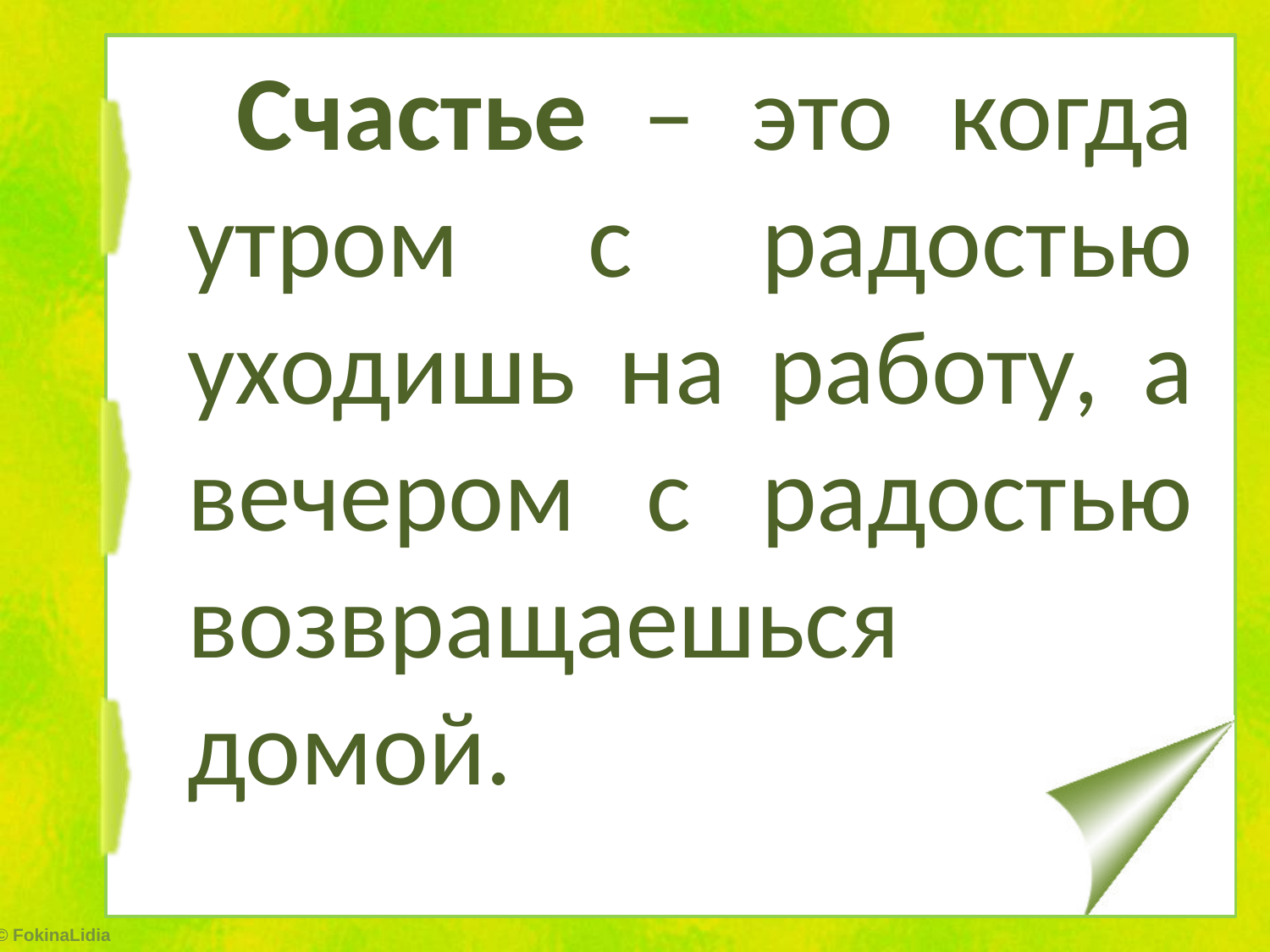

# Счастье – это когда утром с радостью уходишь на работу, а вечером с радостью возвращаешься домой.